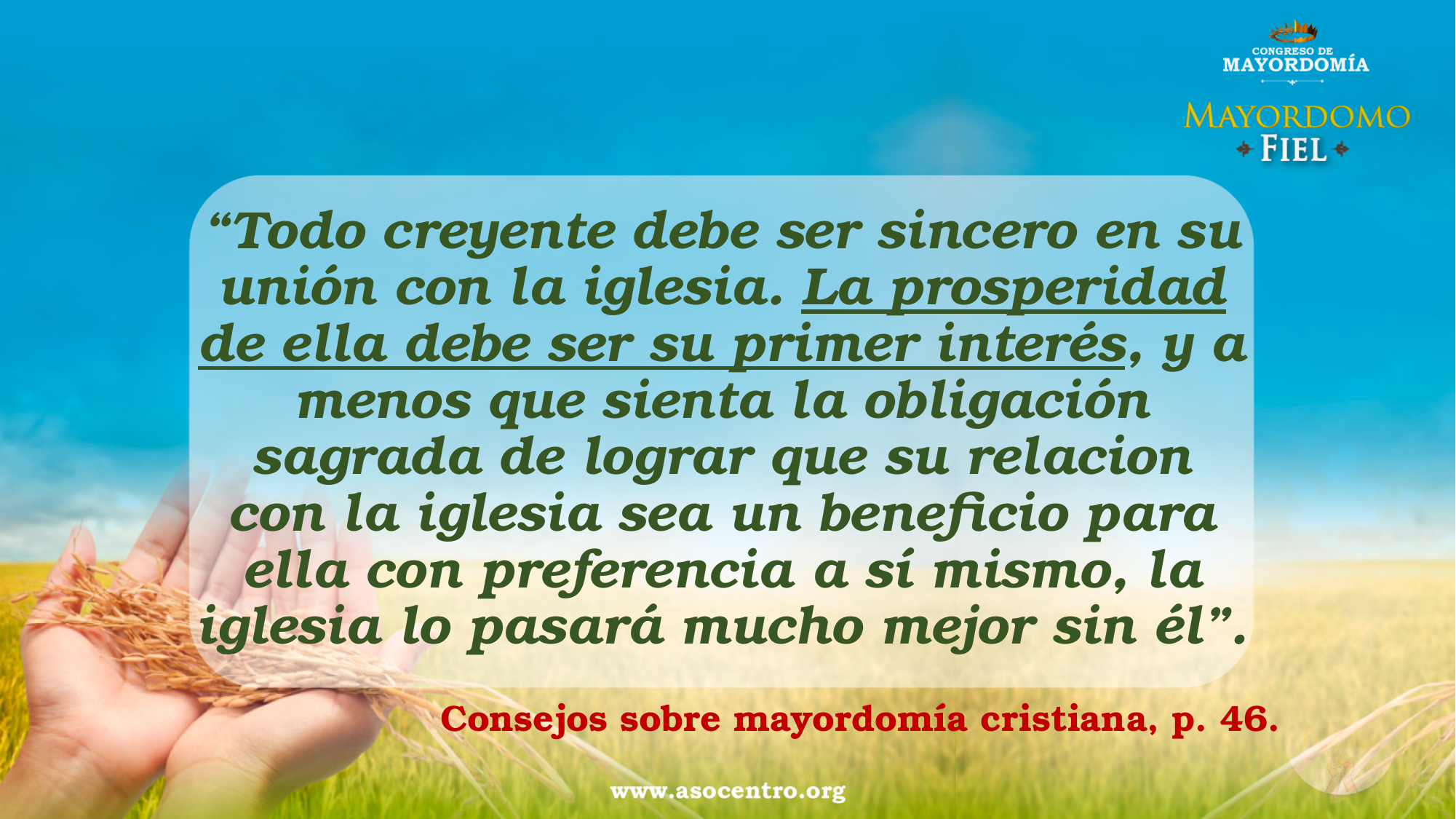

“Todo creyente debe ser sincero en su unión con la iglesia. La prosperidad de ella debe ser su primer interés, y a menos que sienta la obligación sagrada de lograr que su relacion con la iglesia sea un beneficio para ella con preferencia a sí mismo, la iglesia lo pasará mucho mejor sin él”.
Consejos sobre mayordomía cristiana, p. 46.